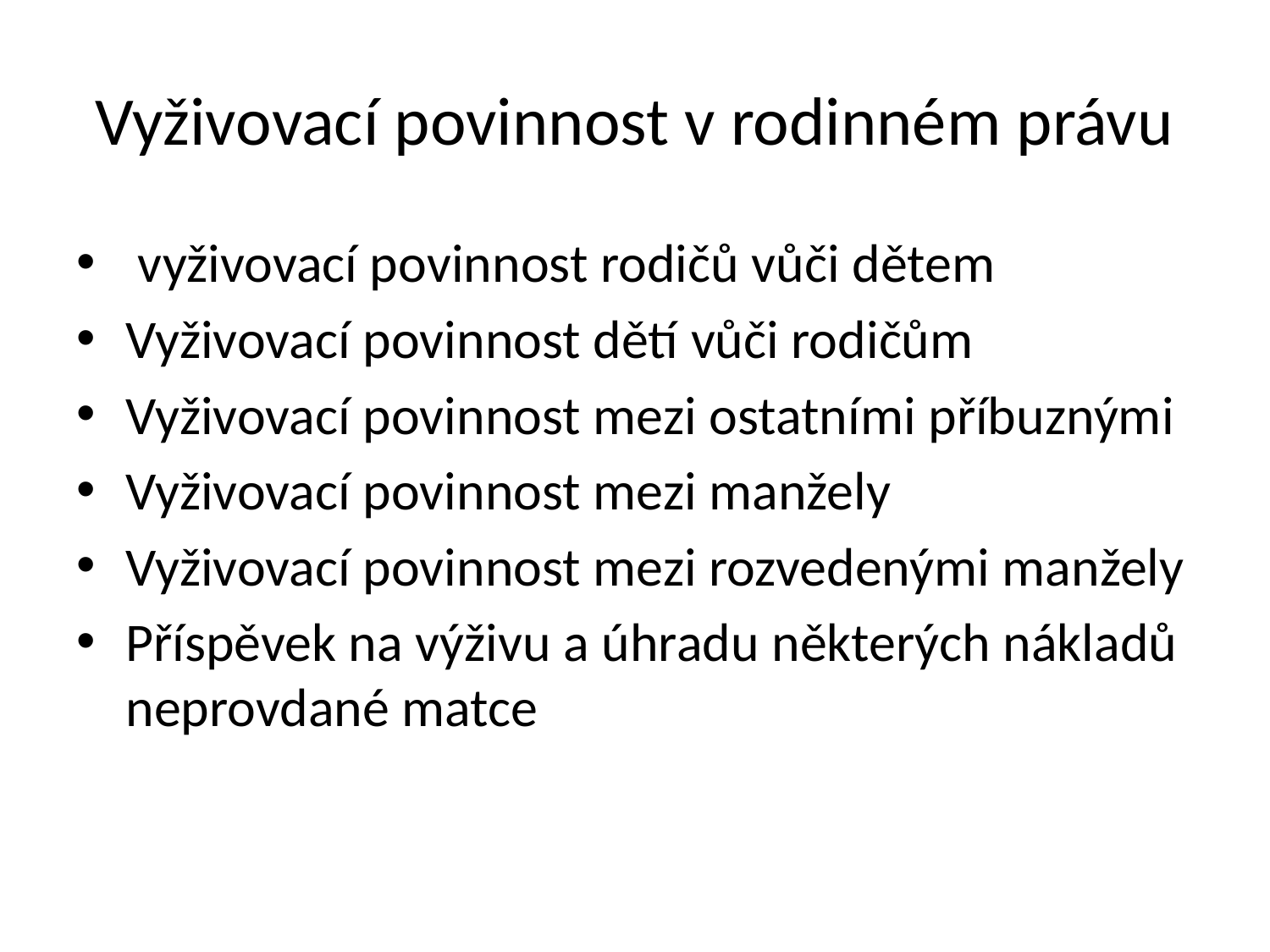

# Vyživovací povinnost v rodinném právu
 vyživovací povinnost rodičů vůči dětem
Vyživovací povinnost dětí vůči rodičům
Vyživovací povinnost mezi ostatními příbuznými
Vyživovací povinnost mezi manžely
Vyživovací povinnost mezi rozvedenými manžely
Příspěvek na výživu a úhradu některých nákladů neprovdané matce